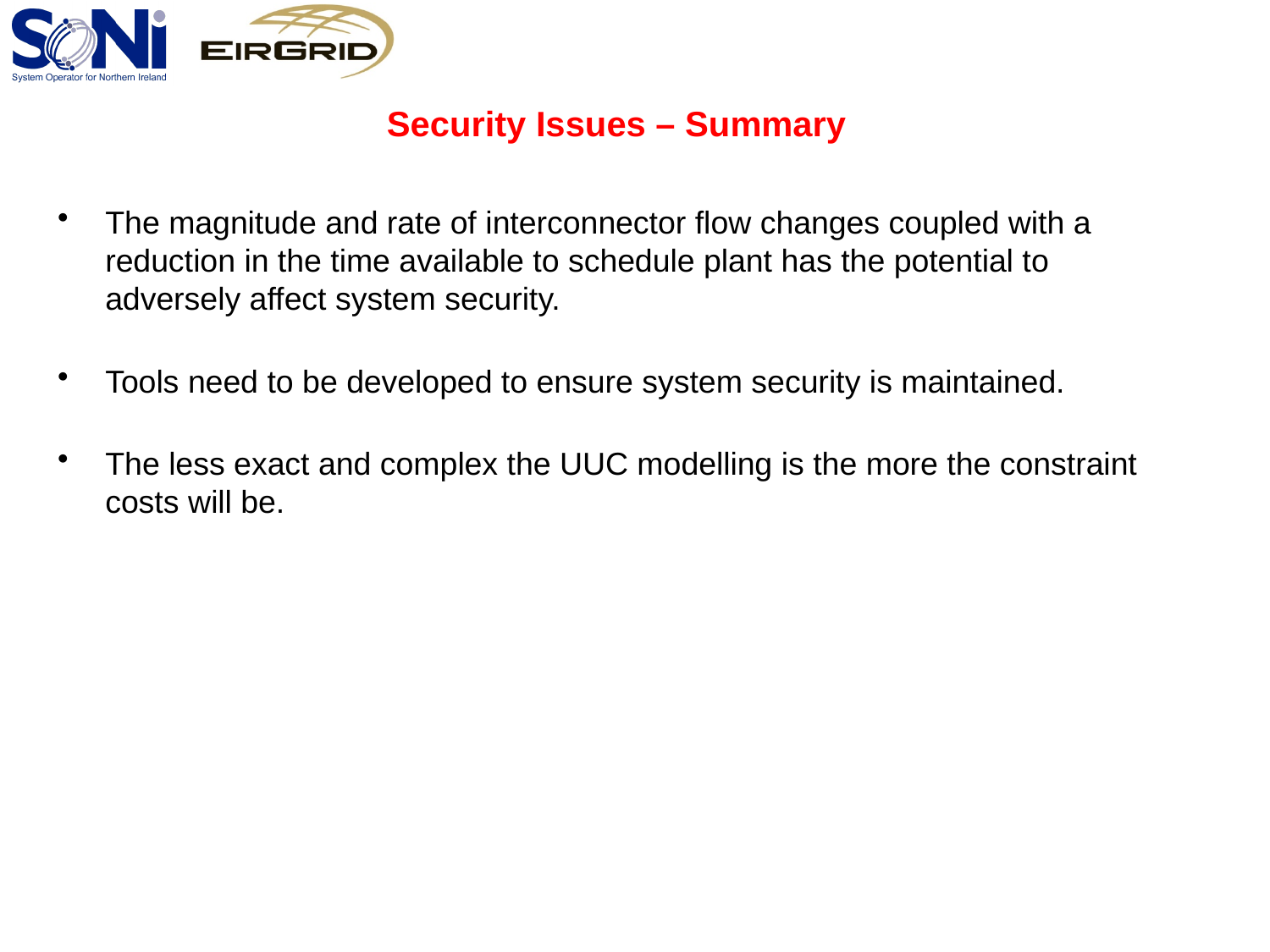

# Security Issues – Summary
The magnitude and rate of interconnector flow changes coupled with a reduction in the time available to schedule plant has the potential to adversely affect system security.
Tools need to be developed to ensure system security is maintained.
The less exact and complex the UUC modelling is the more the constraint costs will be.